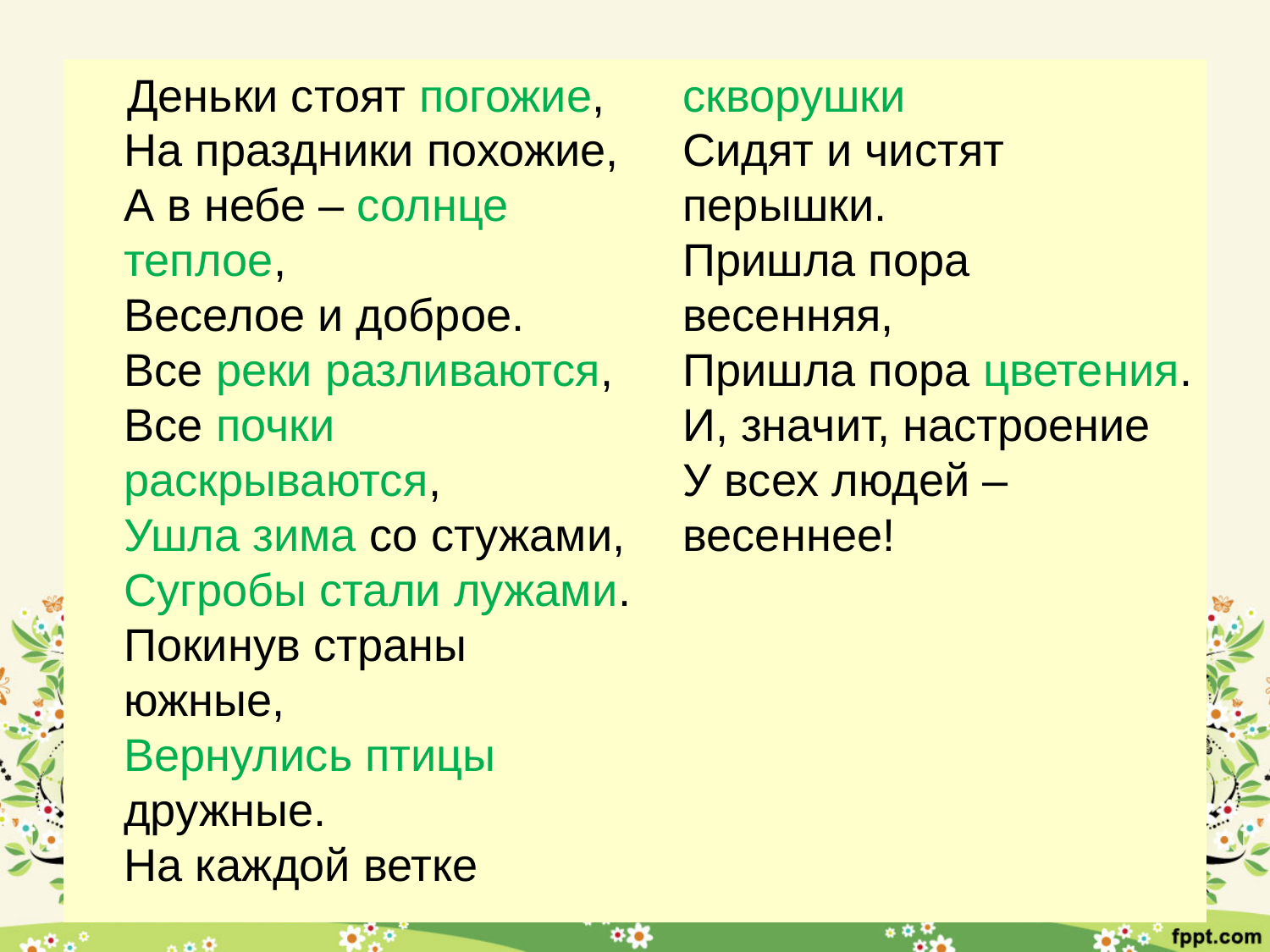

#
    Деньки стоят погожие,
На праздники похожие,
А в небе – солнце теплое,
Веселое и доброе.
Все реки разливаются,
Все почки раскрываются,
Ушла зима со стужами,
Сугробы стали лужами.
Покинув страны южные,
Вернулись птицы дружные.
На каждой ветке скворушки
Сидят и чистят перышки.
Пришла пора весенняя,
Пришла пора цветения.
И, значит, настроение
У всех людей – весеннее!